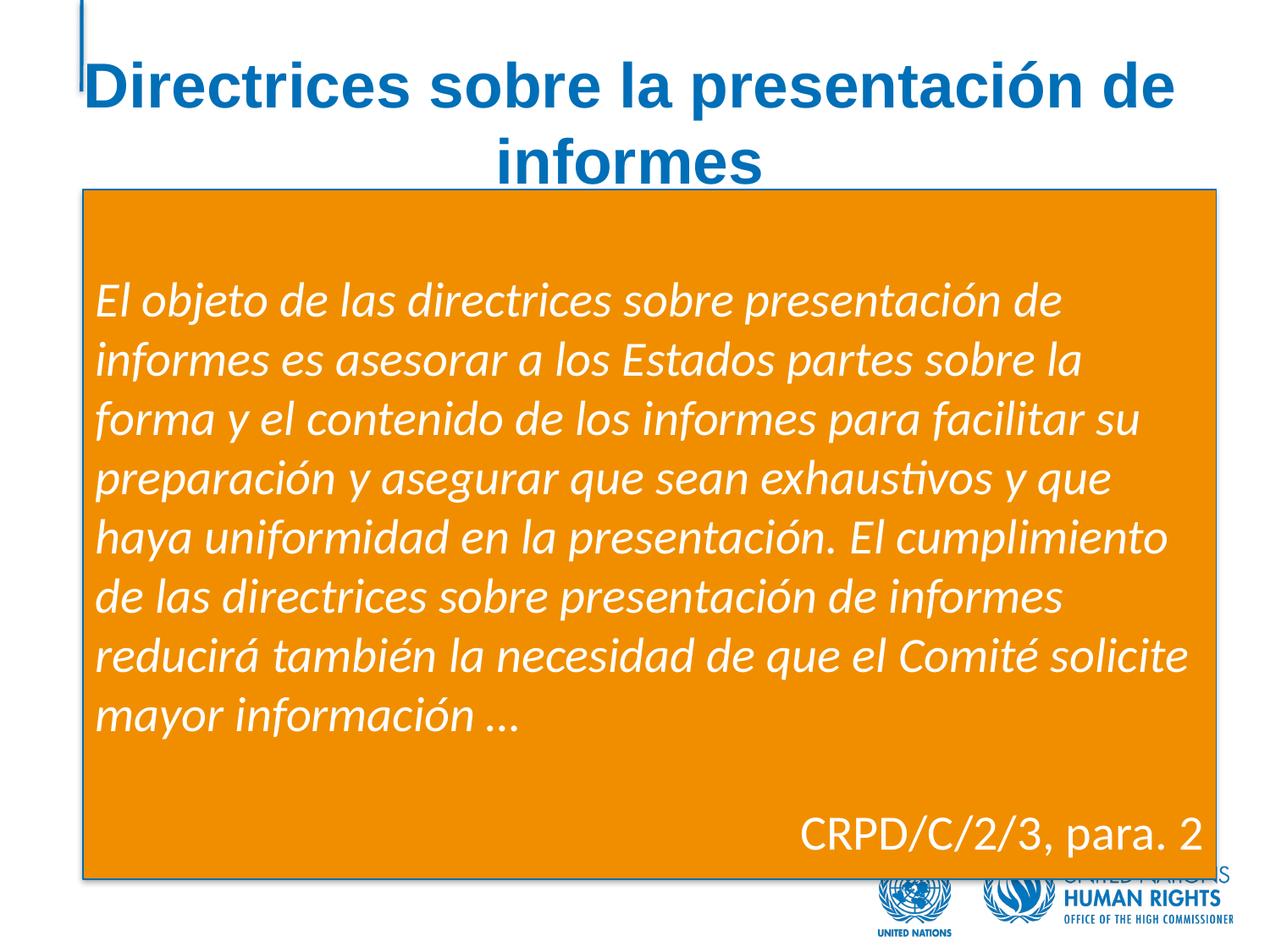

# Directrices sobre la presentación de informes

El objeto de las directrices sobre presentación de informes es asesorar a los Estados partes sobre la forma y el contenido de los informes para facilitar su preparación y asegurar que sean exhaustivos y que haya uniformidad en la presentación. El cumplimiento de las directrices sobre presentación de informes reducirá también la necesidad de que el Comité solicite mayor información …

CRPD/C/2/3, para. 2